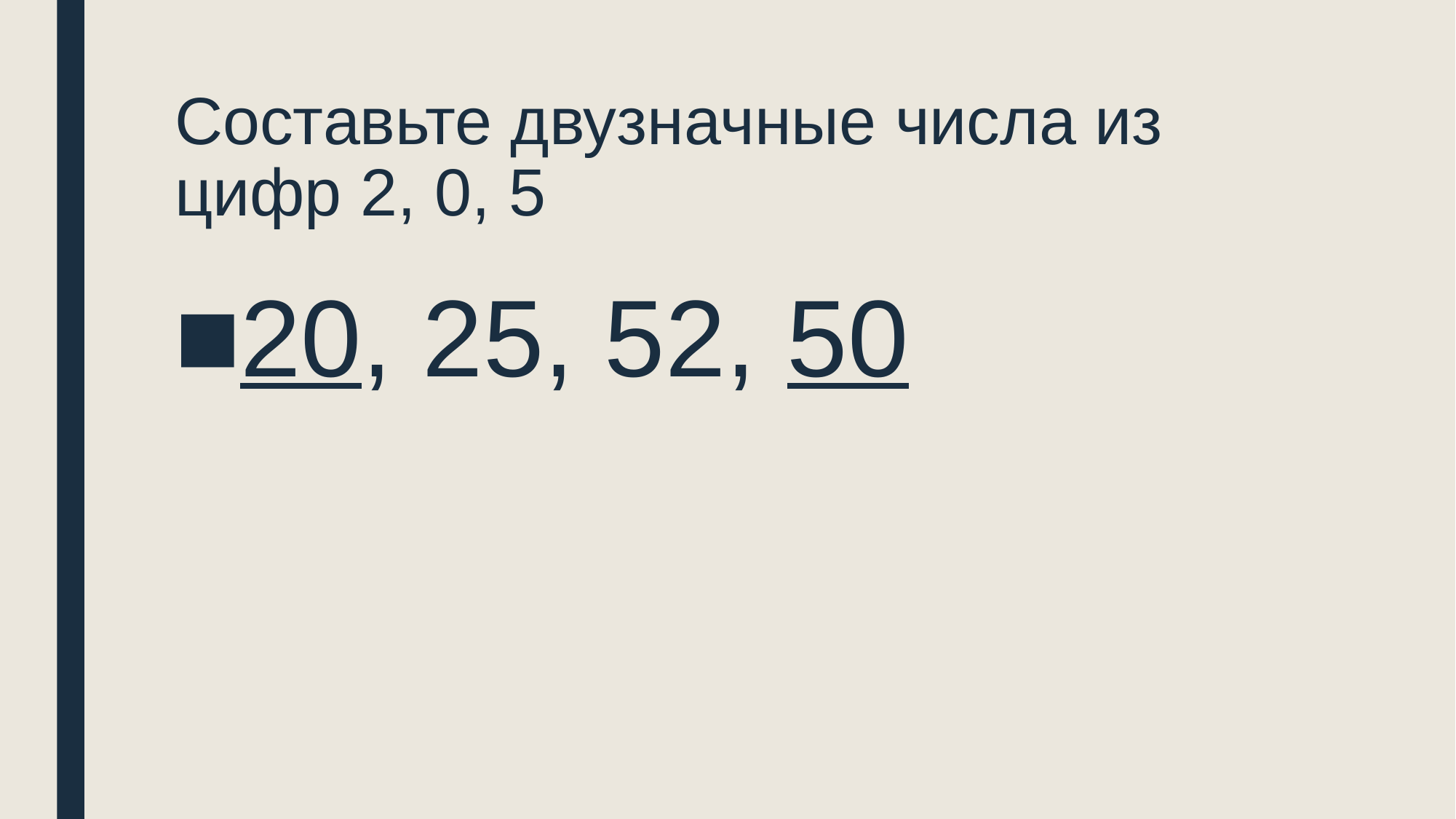

# Составьте двузначные числа из цифр 2, 0, 5
20, 25, 52, 50